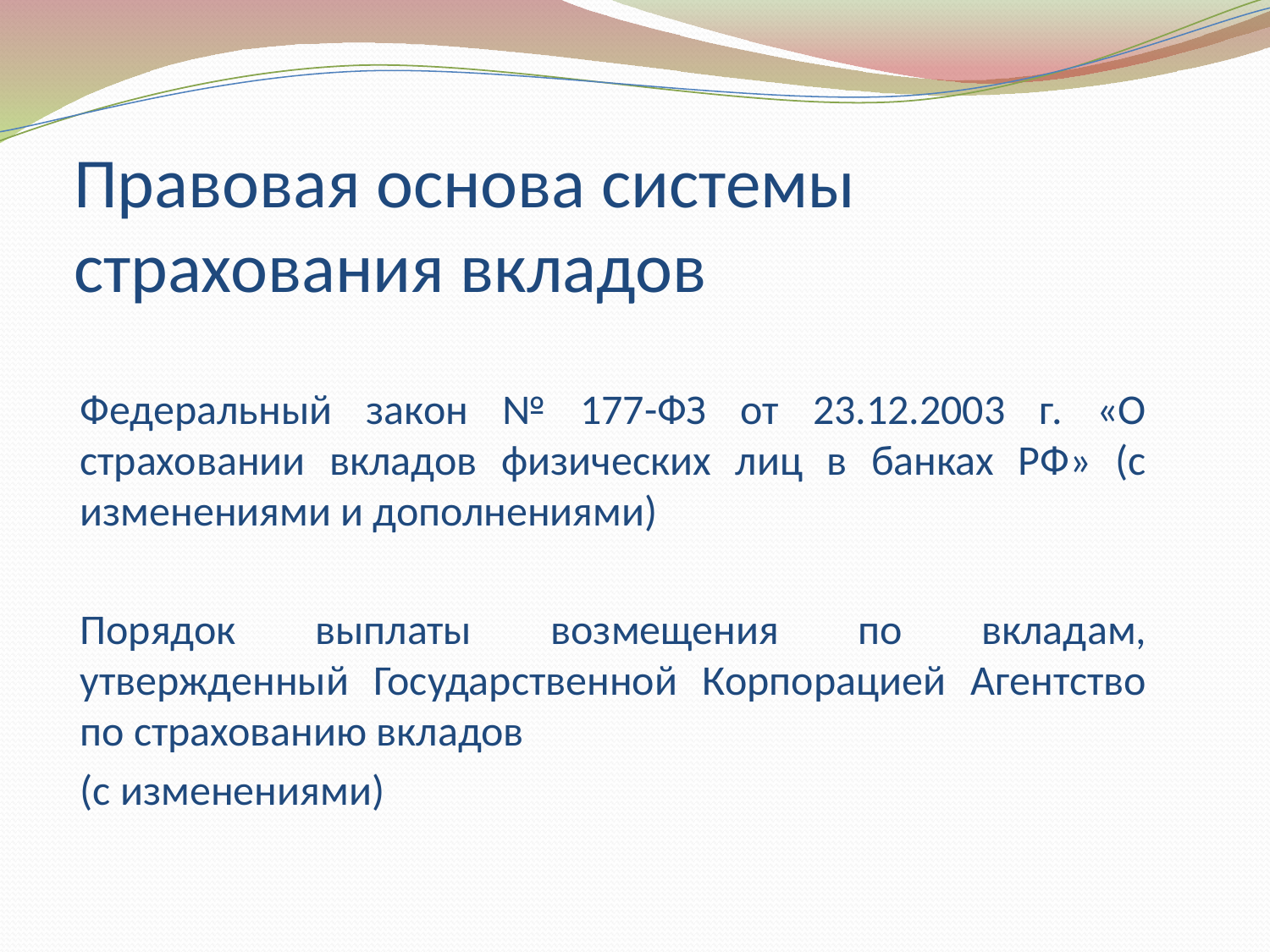

# Правовая основа системы страхования вкладов
Федеральный закон № 177-ФЗ от 23.12.2003 г. «О страховании вкладов физических лиц в банках РФ» (с изменениями и дополнениями)

Порядок выплаты возмещения по вкладам, утвержденный Государственной Корпорацией Агентство по страхованию вкладов
(с изменениями)